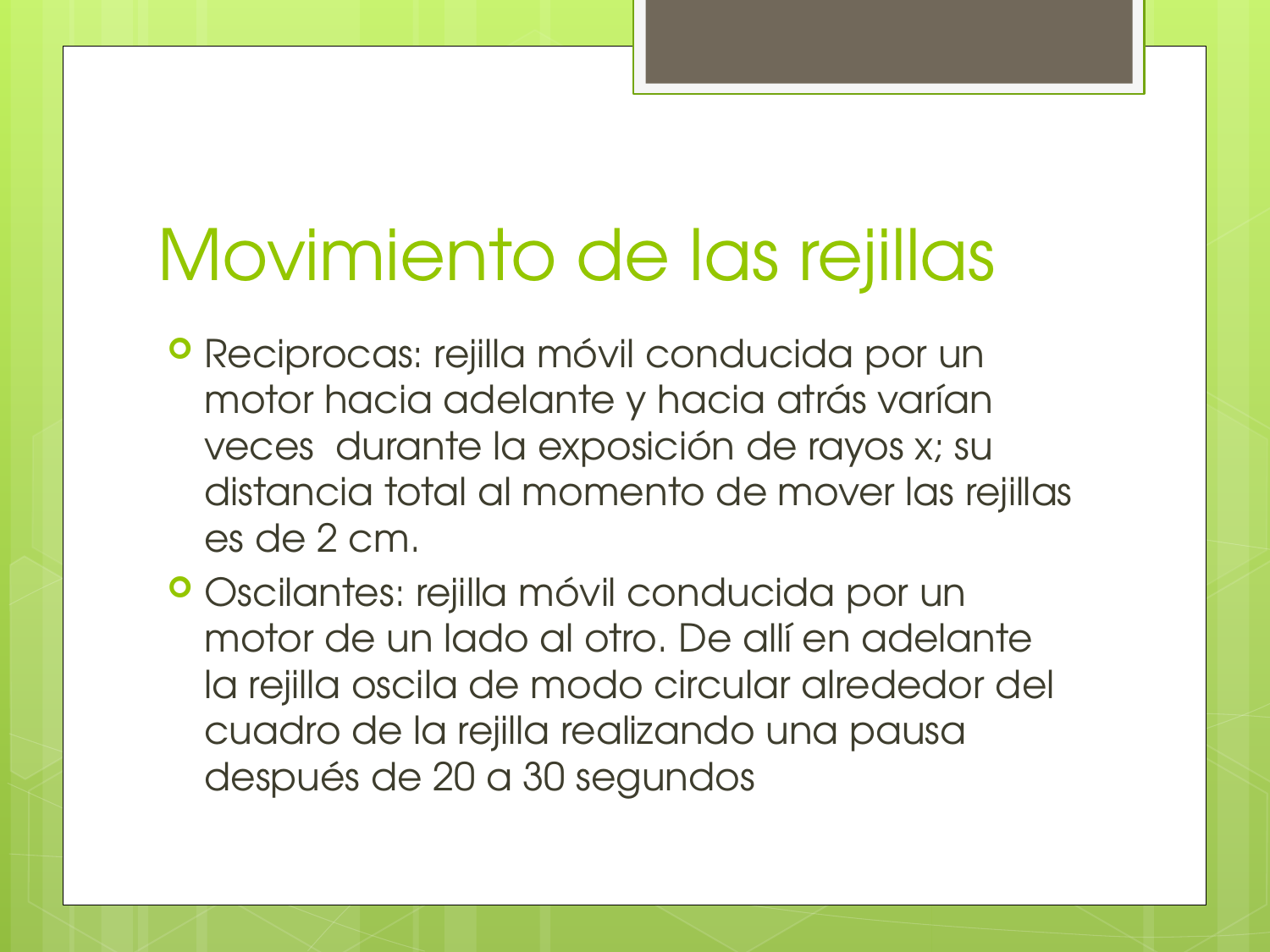

# Movimiento de las rejillas
Reciprocas: rejilla móvil conducida por un motor hacia adelante y hacia atrás varían  veces  durante la exposición de rayos x; su distancia total al momento de mover las rejillas es de 2 cm.
Oscilantes: rejilla móvil conducida por un motor de un lado al otro. De allí en adelante  la rejilla oscila de modo circular alrededor del cuadro de la rejilla realizando una pausa después de 20 a 30 segundos